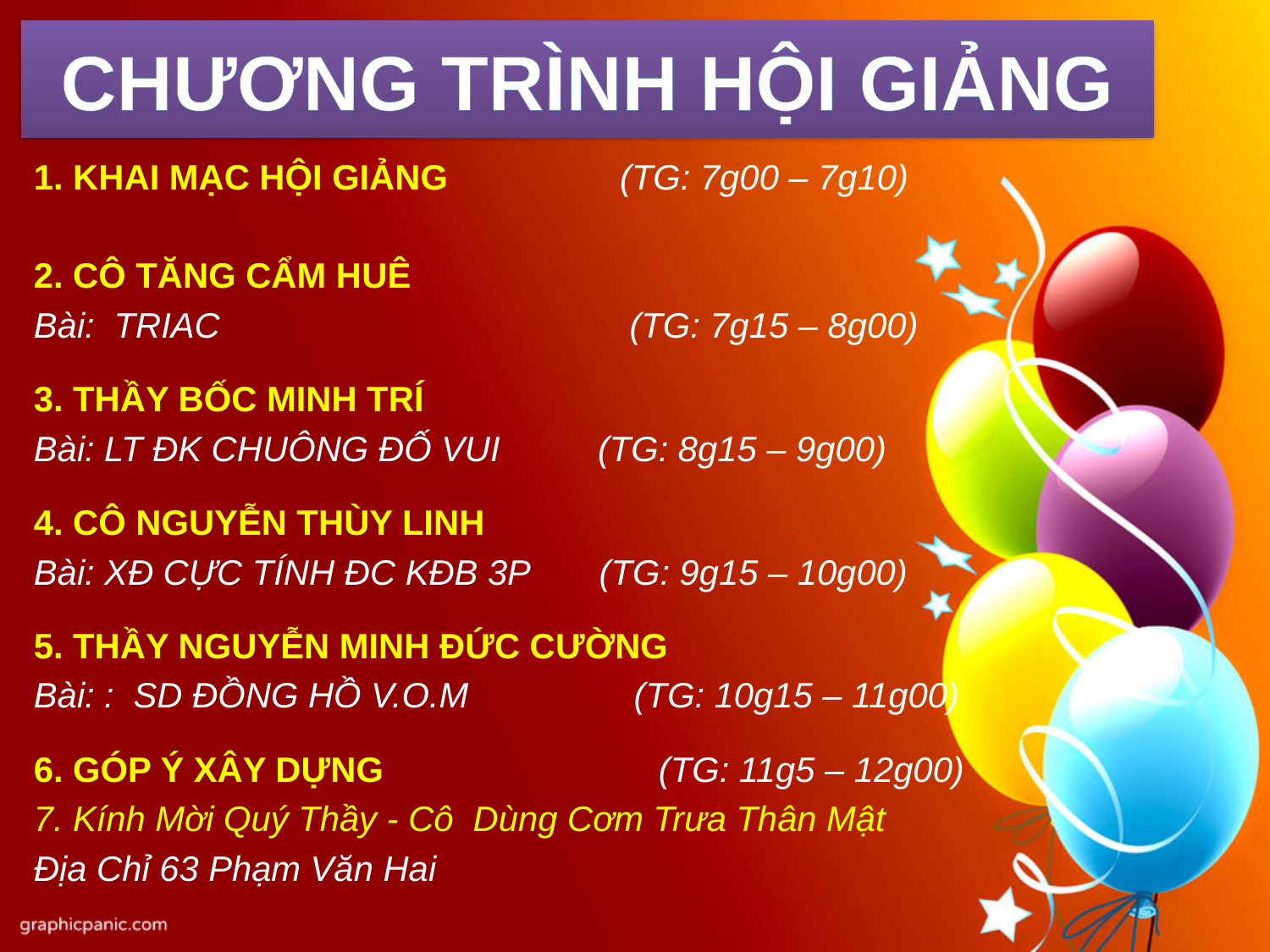

# CHƯƠNG TRÌNH HỘI GIẢNG
1. KHAI MẠC HỘI GIẢNG	        (TG: 7g00 – 7g10)

2. CÔ TĂNG CẨM HUÊ
Bài:  TRIAC			         (TG: 7g15 – 8g00)

3. THẦY BỐC MINH TRÍ
Bài: LT ĐK CHUÔNG ĐỐ VUI          (TG: 8g15 – 9g00)

4. CÔ NGUYỄN THÙY LINH
Bài: XĐ CỰC TÍNH ĐC KĐB 3P       (TG: 9g15 – 10g00)

5. THẦY NGUYỄN MINH ĐỨC CƯỜNG
Bài: :  SD ĐỒNG HỒ V.O.M                 (TG: 10g15 – 11g00)

6. GÓP Ý XÂY DỰNG		            (TG: 11g5 – 12g00)
7. Kính Mời Quý Thầy - Cô  Dùng Cơm Trưa Thân Mật
Địa Chỉ 63 Phạm Văn Hai